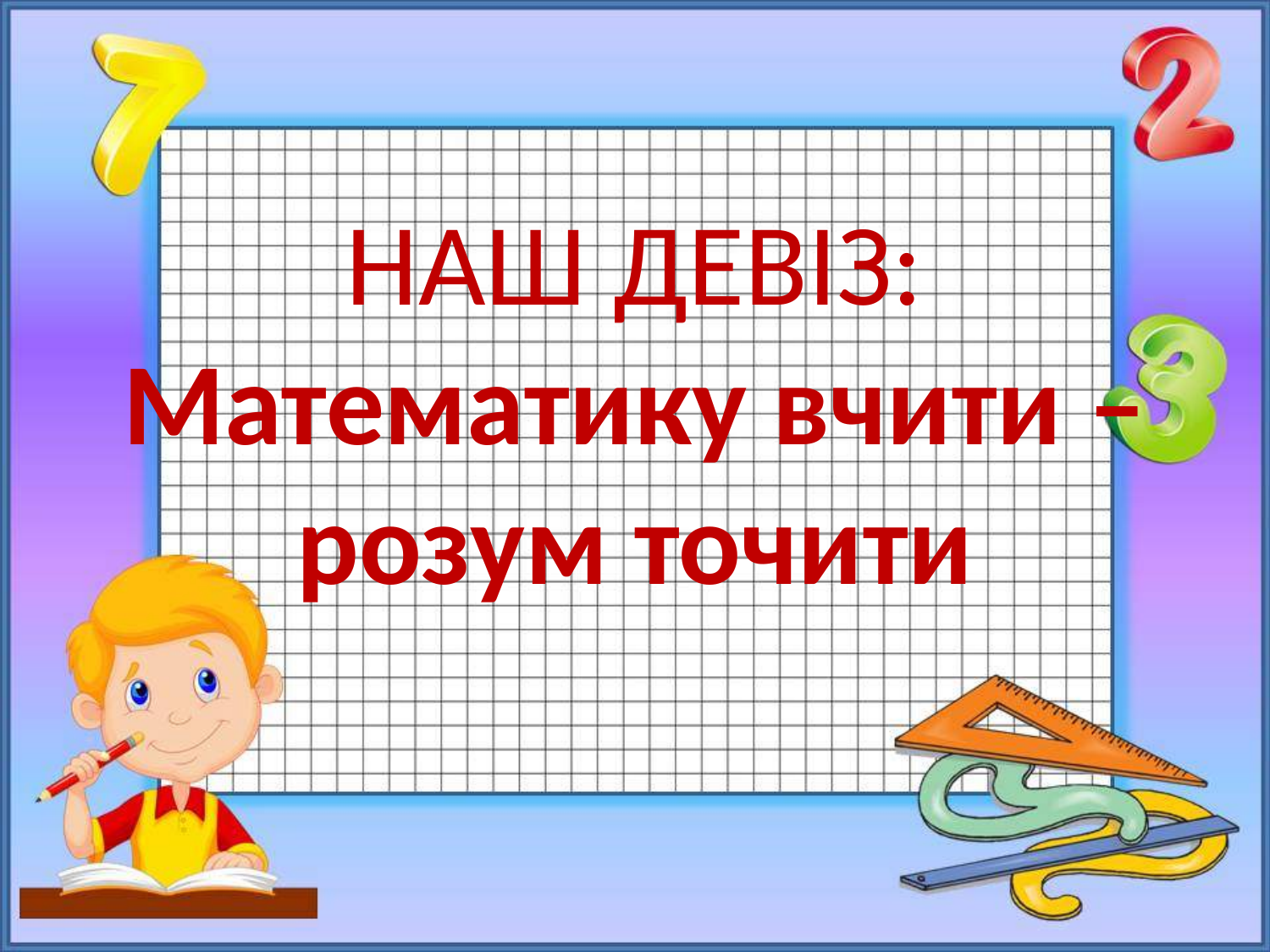

# НАШ ДЕВІЗ: Математику вчити – розум точити